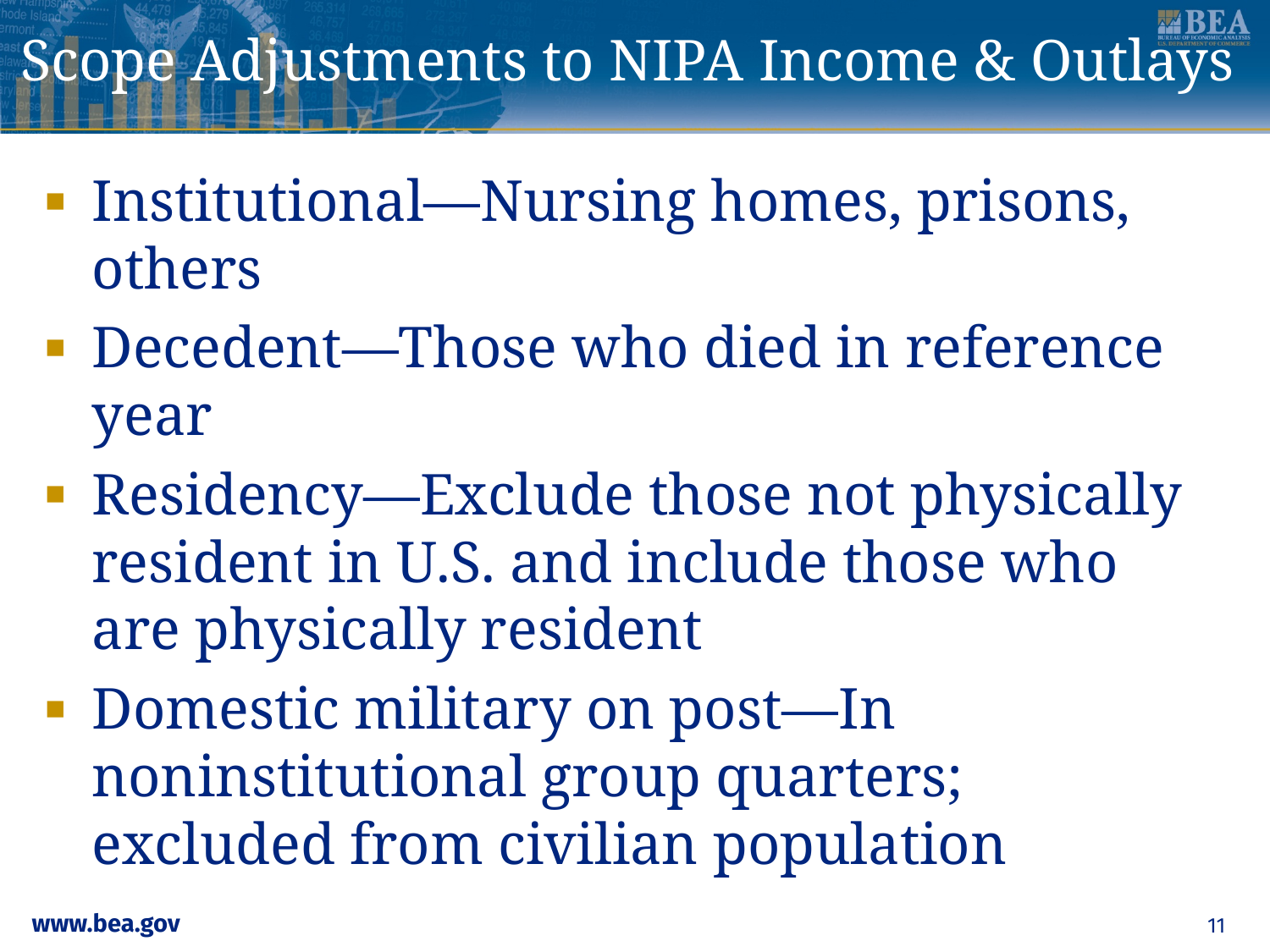

# Scope Adjustments to NIPA Income & Outlays
Institutional—Nursing homes, prisons, others
Decedent—Those who died in reference year
Residency—Exclude those not physically resident in U.S. and include those who are physically resident
Domestic military on post—In noninstitutional group quarters; excluded from civilian population
11